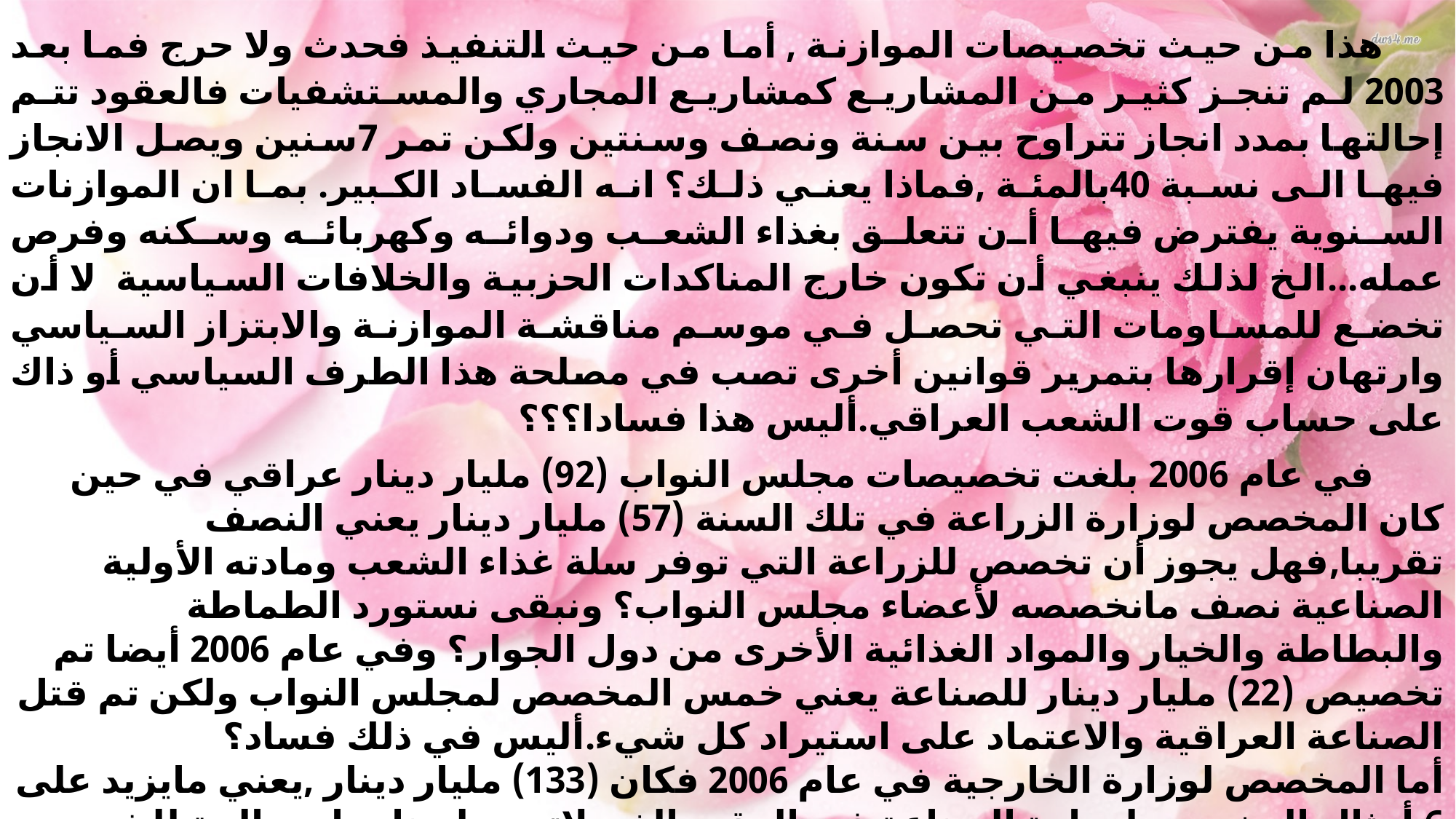

هذا من حيث تخصيصات الموازنة , أما من حيث التنفيذ فحدث ولا حرج فما بعد 2003 لم تنجز كثير من المشاريع كمشاريع المجاري والمستشفيات فالعقود تتم إحالتها بمدد انجاز تتراوح بين سنة ونصف وسنتين ولكن تمر 7سنين ويصل الانجاز فيها الى نسبة 40بالمئة ,فماذا يعني ذلك؟ انه الفساد الكبير. بما ان الموازنات السنوية يفترض فيها أن تتعلق بغذاء الشعب ودوائه وكهربائه وسكنه وفرص عمله...الخ لذلك ينبغي أن تكون خارج المناكدات الحزبية والخلافات السياسية. لا أن تخضع للمساومات التي تحصل في موسم مناقشة الموازنة والابتزاز السياسي وارتهان إقرارها بتمرير قوانين أخرى تصب في مصلحة هذا الطرف السياسي أو ذاك على حساب قوت الشعب العراقي.أليس هذا فسادا؟؟؟
 في عام 2006 بلغت تخصيصات مجلس النواب (92) مليار دينار عراقي في حين كان المخصص لوزارة الزراعة في تلك السنة (57) مليار دينار يعني النصف تقريبا,فهل يجوز أن تخصص للزراعة التي توفر سلة غذاء الشعب ومادته الأولية الصناعية نصف مانخصصه لأعضاء مجلس النواب؟ ونبقى نستورد الطماطة والبطاطة والخيار والمواد الغذائية الأخرى من دول الجوار؟ وفي عام 2006 أيضا تم تخصيص (22) مليار دينار للصناعة يعني خمس المخصص لمجلس النواب ولكن تم قتل الصناعة العراقية والاعتماد على استيراد كل شيء.أليس في ذلك فساد؟
أما المخصص لوزارة الخارجية في عام 2006 فكان (133) مليار دينار ,يعني مايزيد على 6 أمثال المخصص لوزارة الصناعة في الوقت الذي لاتوجد لدينا مياه صالحة للشرب في كثير من مناطق العراق, وتعيش أعداد كبيرة من أبناء شعبنا تحت خط الفقر في دولة تعتبر من الدول الغنية في العالم بما تمتلكه من ثروات.